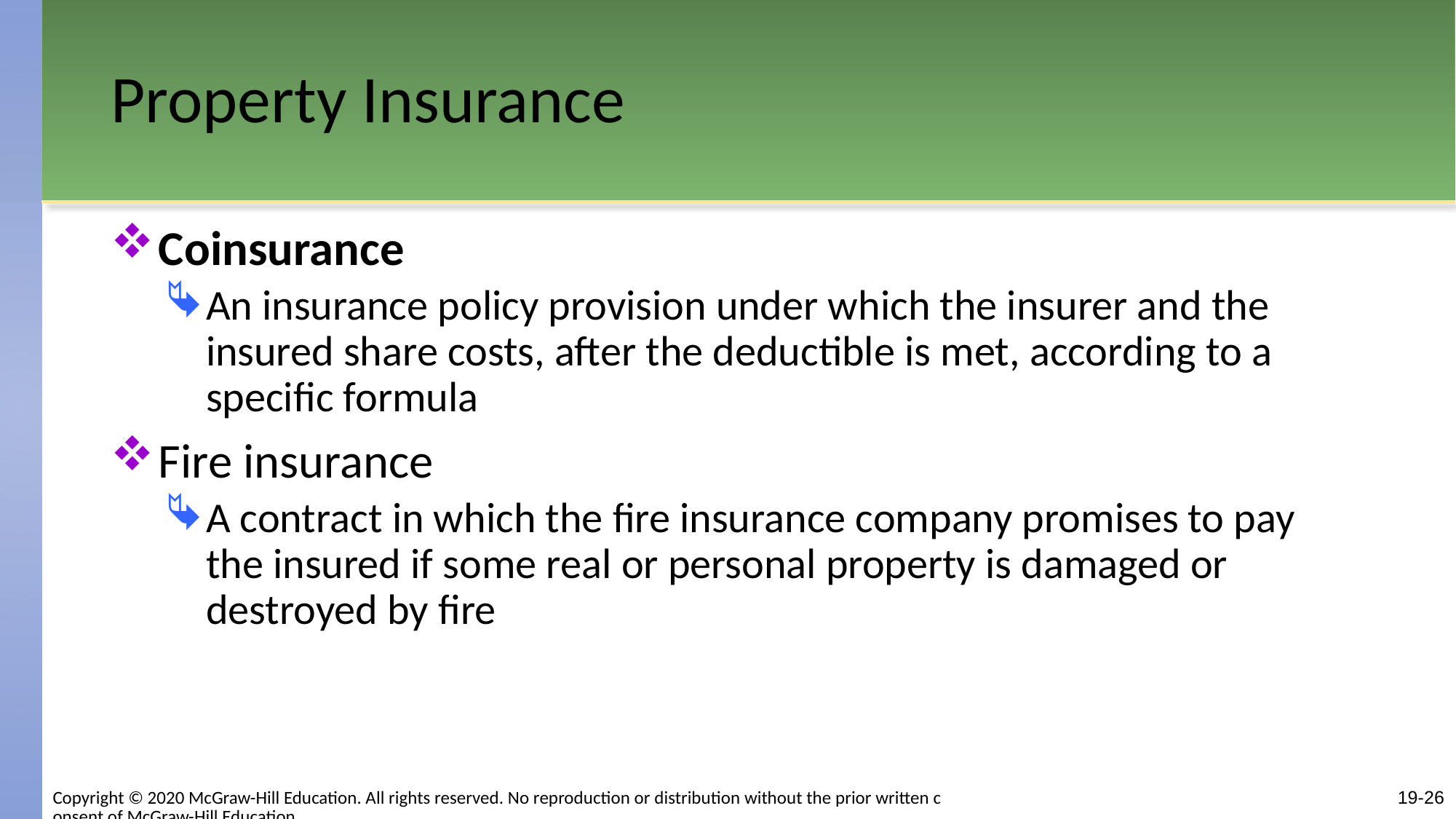

# Property Insurance
Coinsurance
An insurance policy provision under which the insurer and the insured share costs, after the deductible is met, according to a specific formula
Fire insurance
A contract in which the fire insurance company promises to pay the insured if some real or personal property is damaged or destroyed by fire

Copyright © 2020 McGraw-Hill Education. All rights reserved. No reproduction or distribution without the prior written consent of McGraw-Hill Education.
19-26